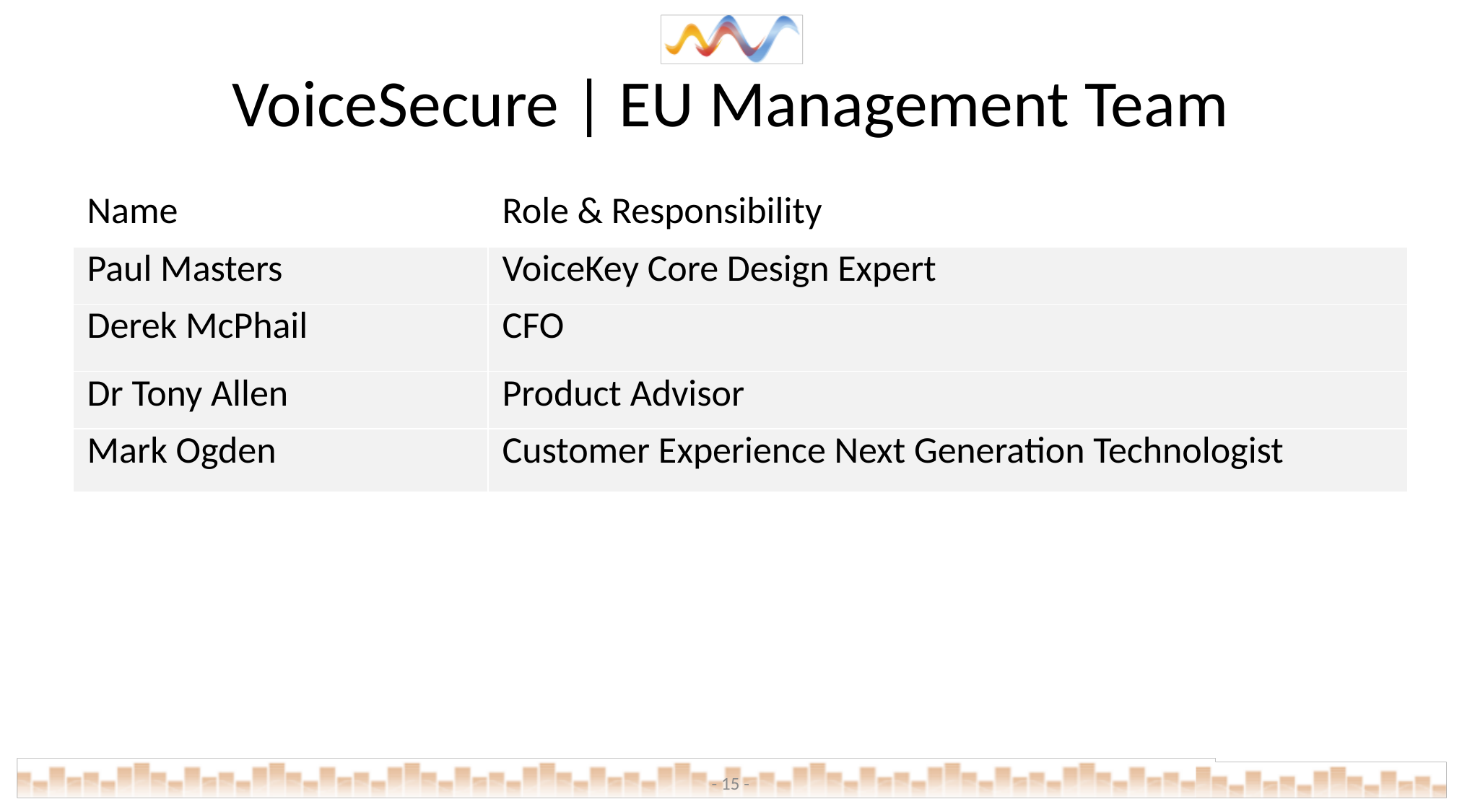

# VoiceSecure | EU Management Team

| Name | Role & Responsibility |
| --- | --- |
| Paul Masters | VoiceKey Core Design Expert |
| Derek McPhail | CFO |
| Dr Tony Allen | Product Advisor |
| Mark Ogden | Customer Experience Next Generation Technologist |
- 15 -